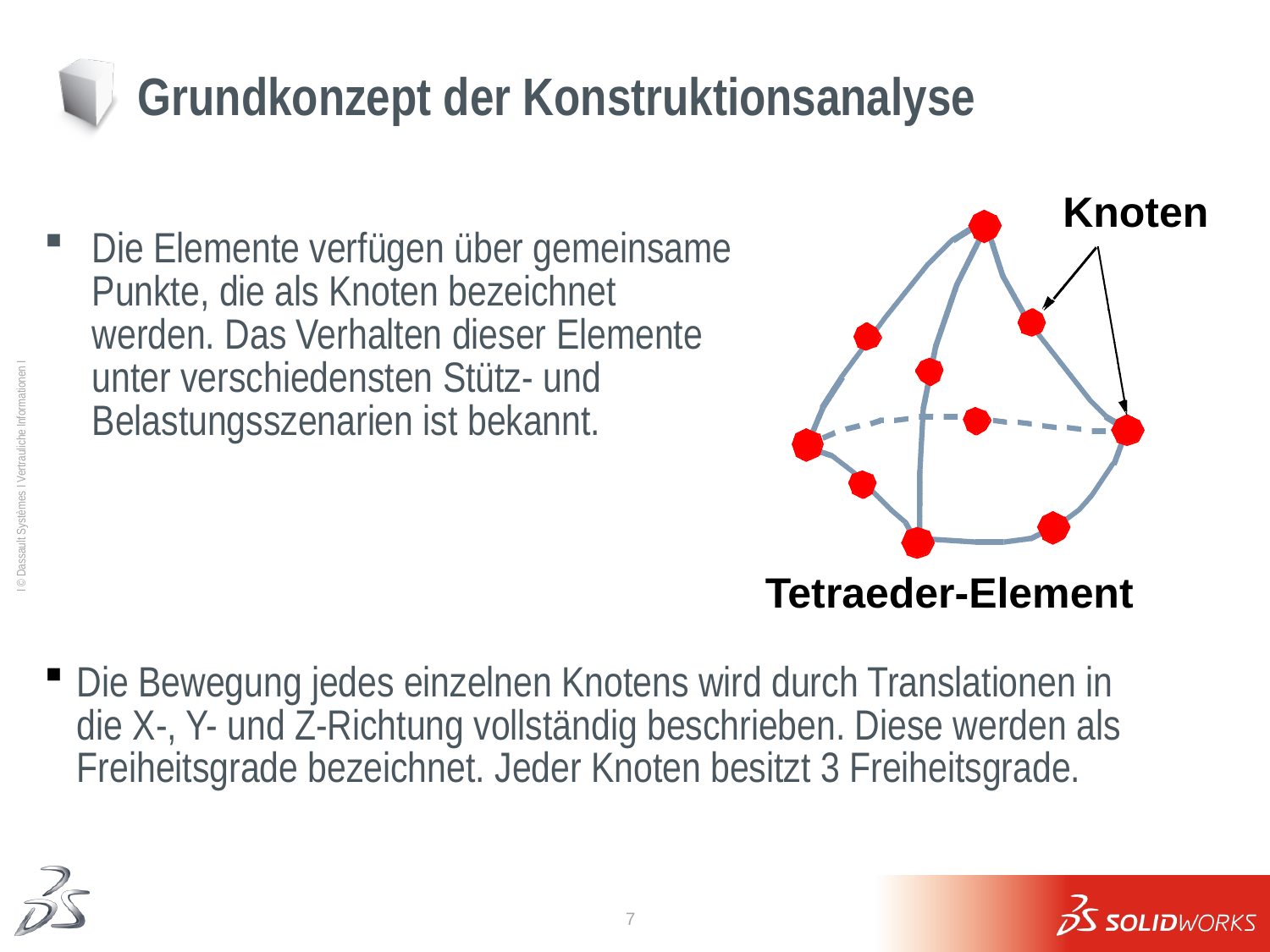

# Grundkonzept der Konstruktionsanalyse

Knoten

Die Elemente verfügen über gemeinsame Punkte, die als Knoten bezeichnet werden. Das Verhalten dieser Elemente unter verschiedensten Stütz- und Belastungsszenarien ist bekannt.
 Tetraeder-Element
Die Bewegung jedes einzelnen Knotens wird durch Translationen in die X-, Y- und Z-Richtung vollständig beschrieben. Diese werden als Freiheitsgrade bezeichnet. Jeder Knoten besitzt 3 Freiheitsgrade.